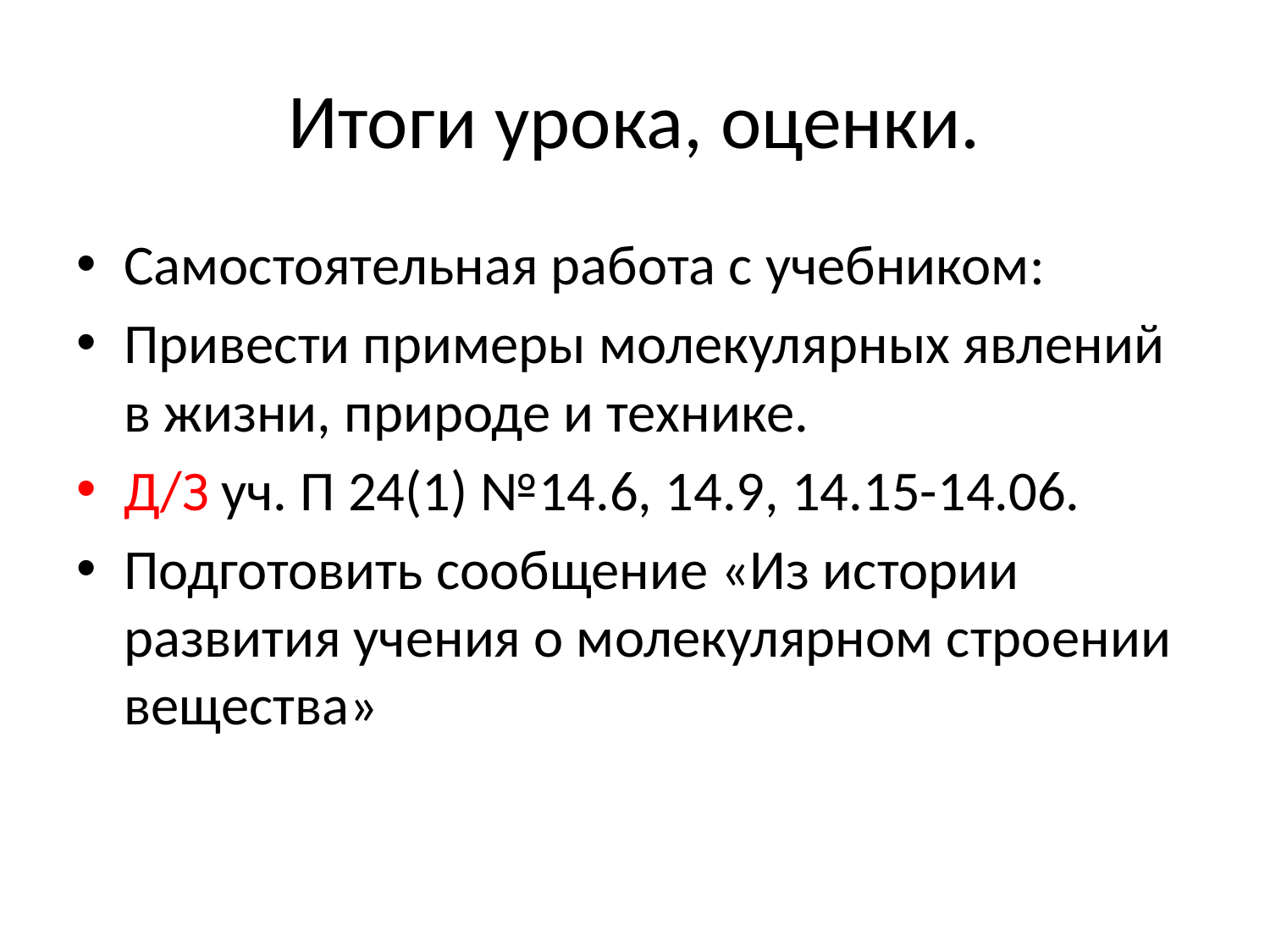

# Итоги урока, оценки.
Самостоятельная работа с учебником:
Привести примеры молекулярных явлений в жизни, природе и технике.
Д/З уч. П 24(1) №14.6, 14.9, 14.15-14.06.
Подготовить сообщение «Из истории развития учения о молекулярном строении вещества»